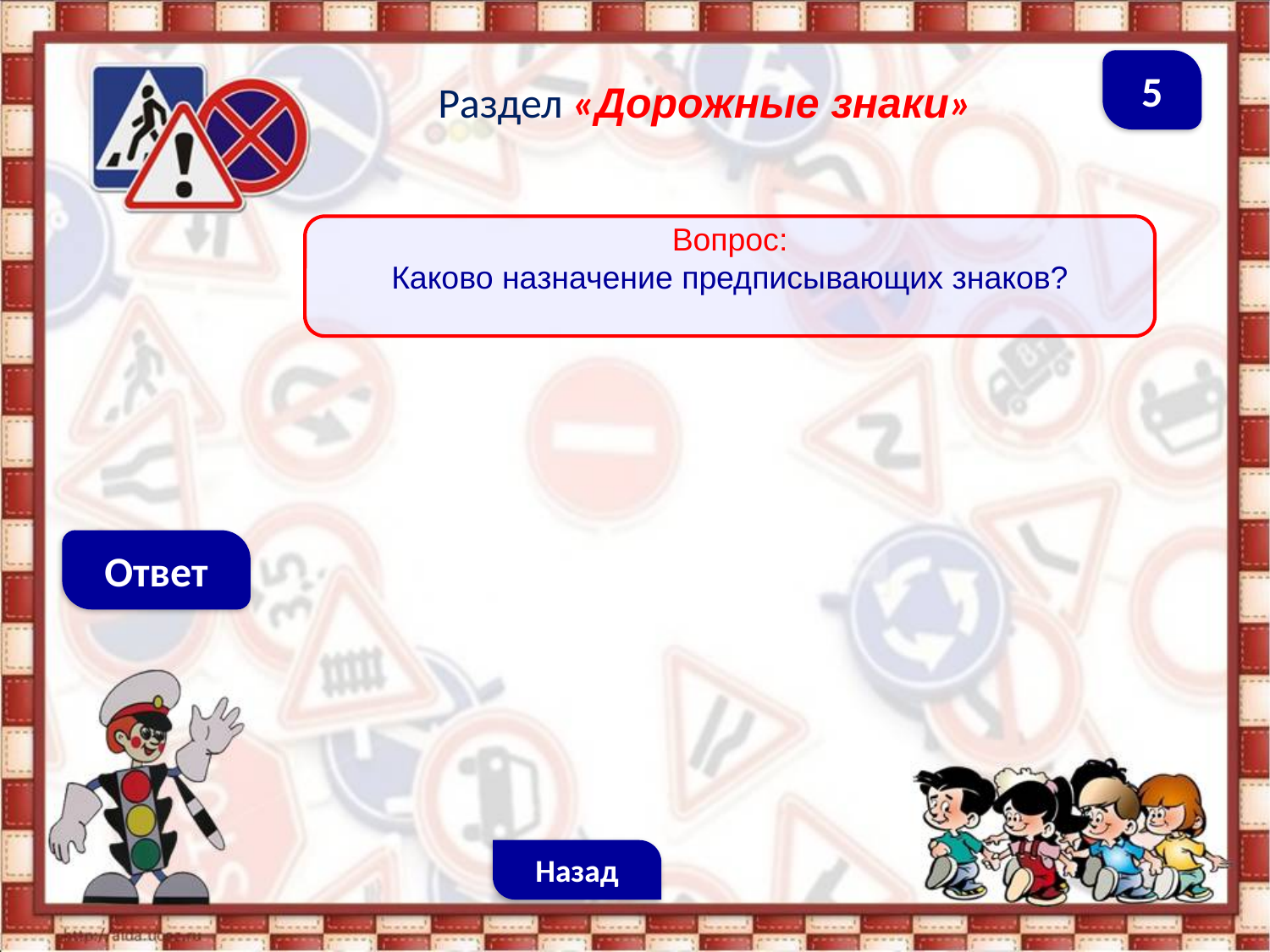

5
Раздел «Дорожные знаки»
Вопрос:
Каково назначение предписывающих знаков?

Ответ
Назад